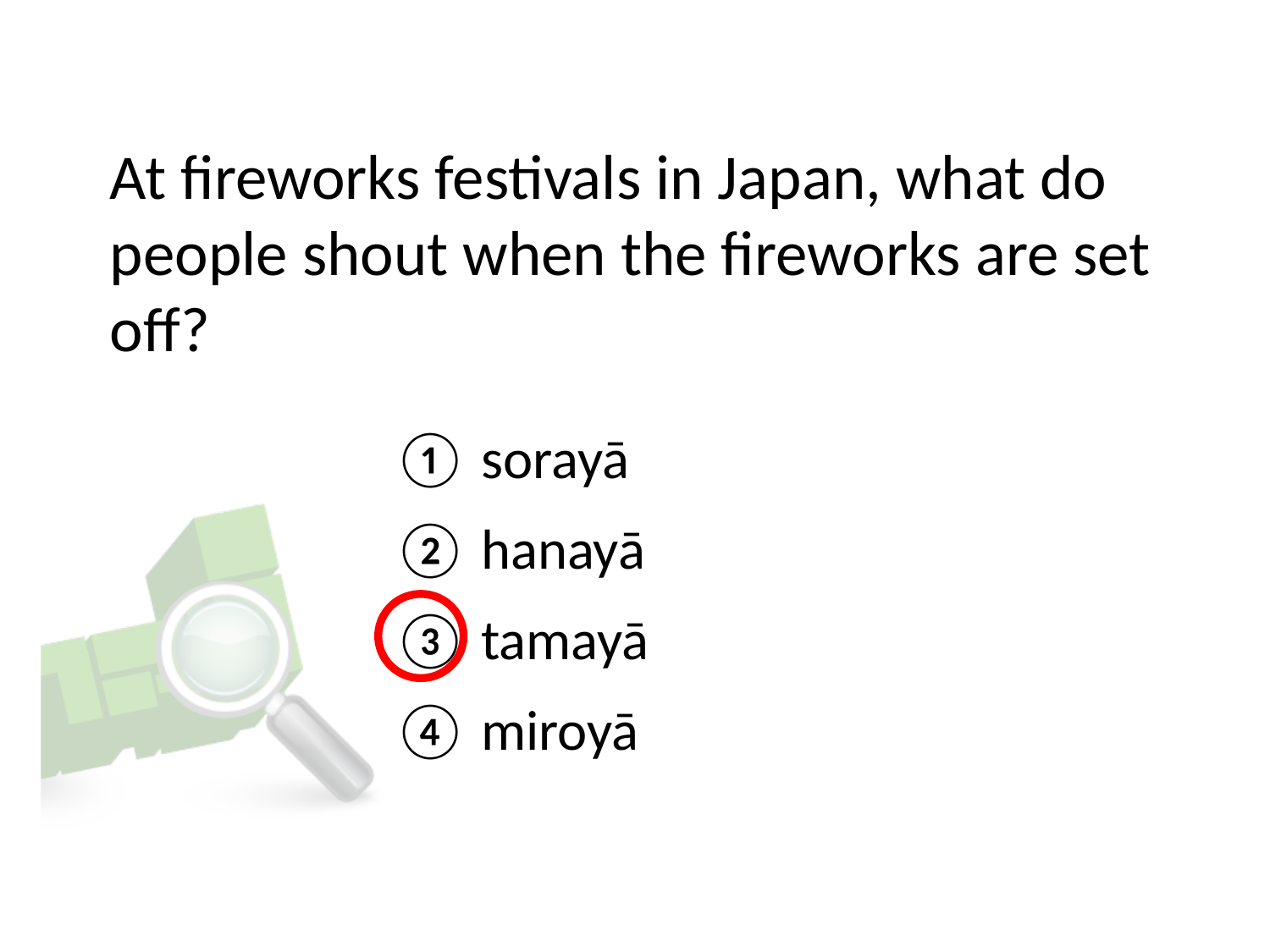

# At fireworks festivals in Japan, what do people shout when the fireworks are set off?
① sorayā
② hanayā
③ tamayā
④ miroyā